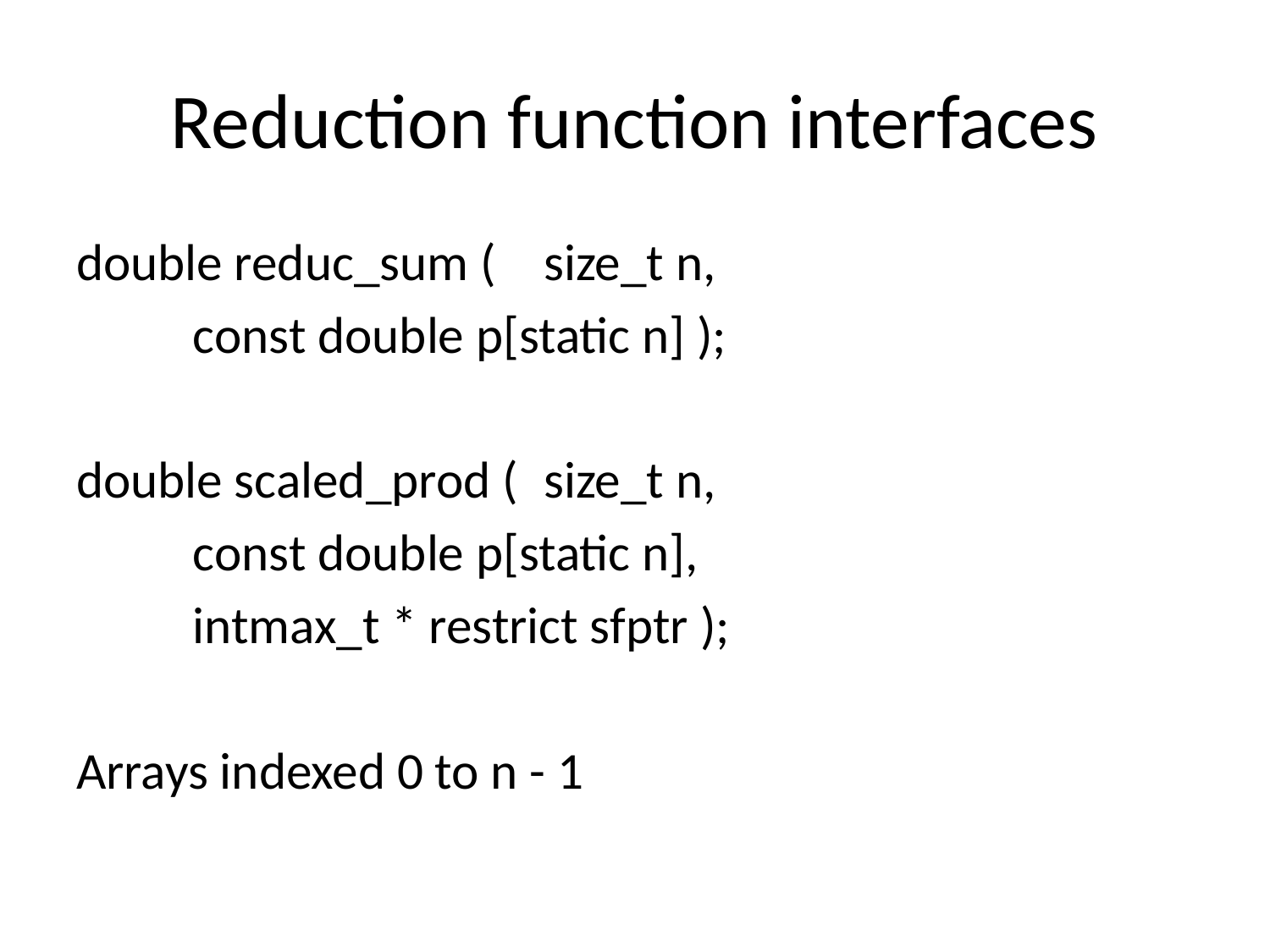

# Reduction function interfaces
double reduc_sum (	size_t n,
								const double p[static n] );

double scaled_prod (	size_t n,
								const double p[static n],
								intmax_t * restrict sfptr );

Arrays indexed 0 to n - 1